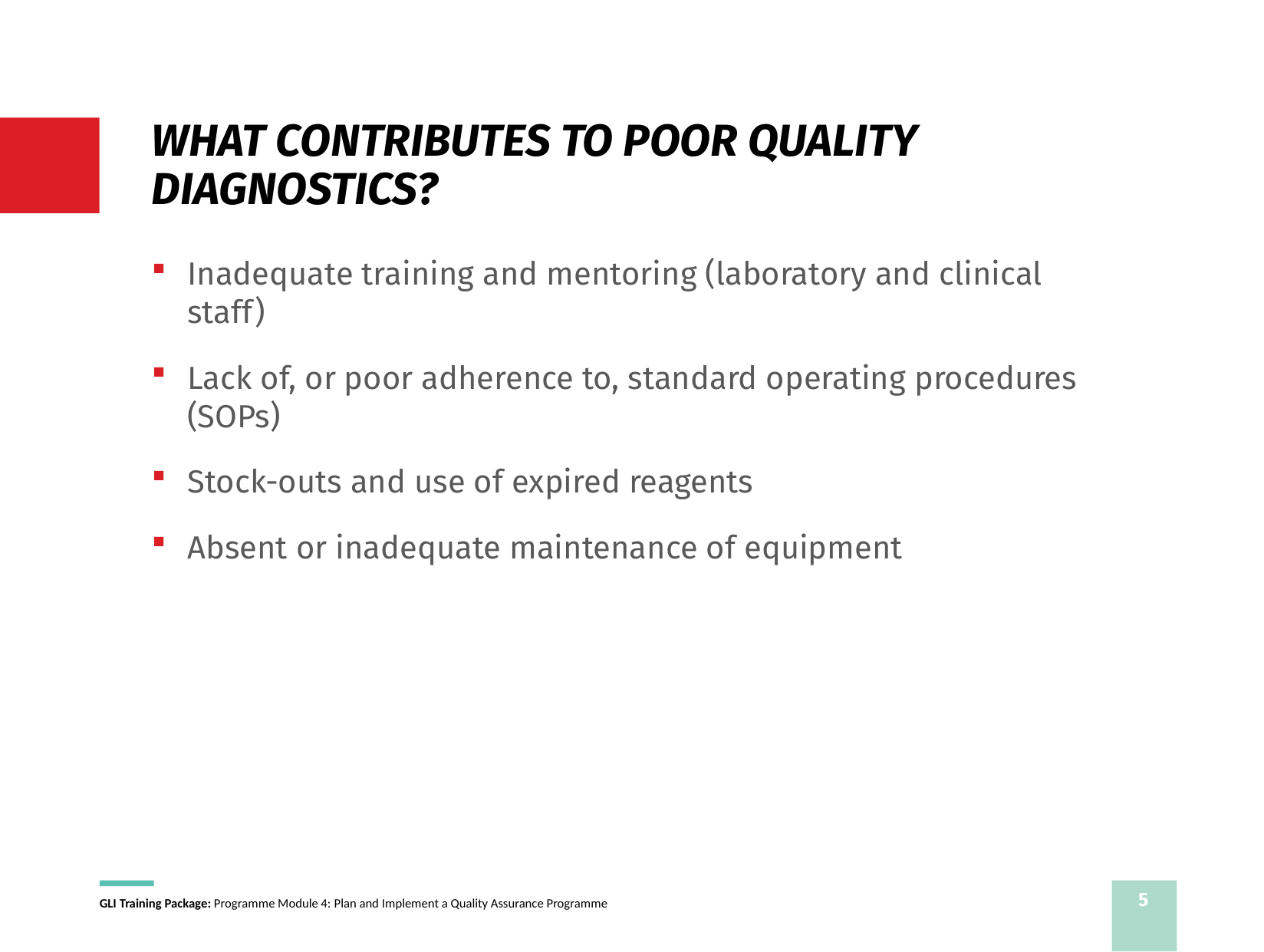

# WHAT CONTRIBUTES TO POOR QUALITY DIAGNOSTICS?
Inadequate training and mentoring (laboratory and clinical staff)
Lack of, or poor adherence to, standard operating procedures (SOPs)
Stock-outs and use of expired reagents
Absent or inadequate maintenance of equipment